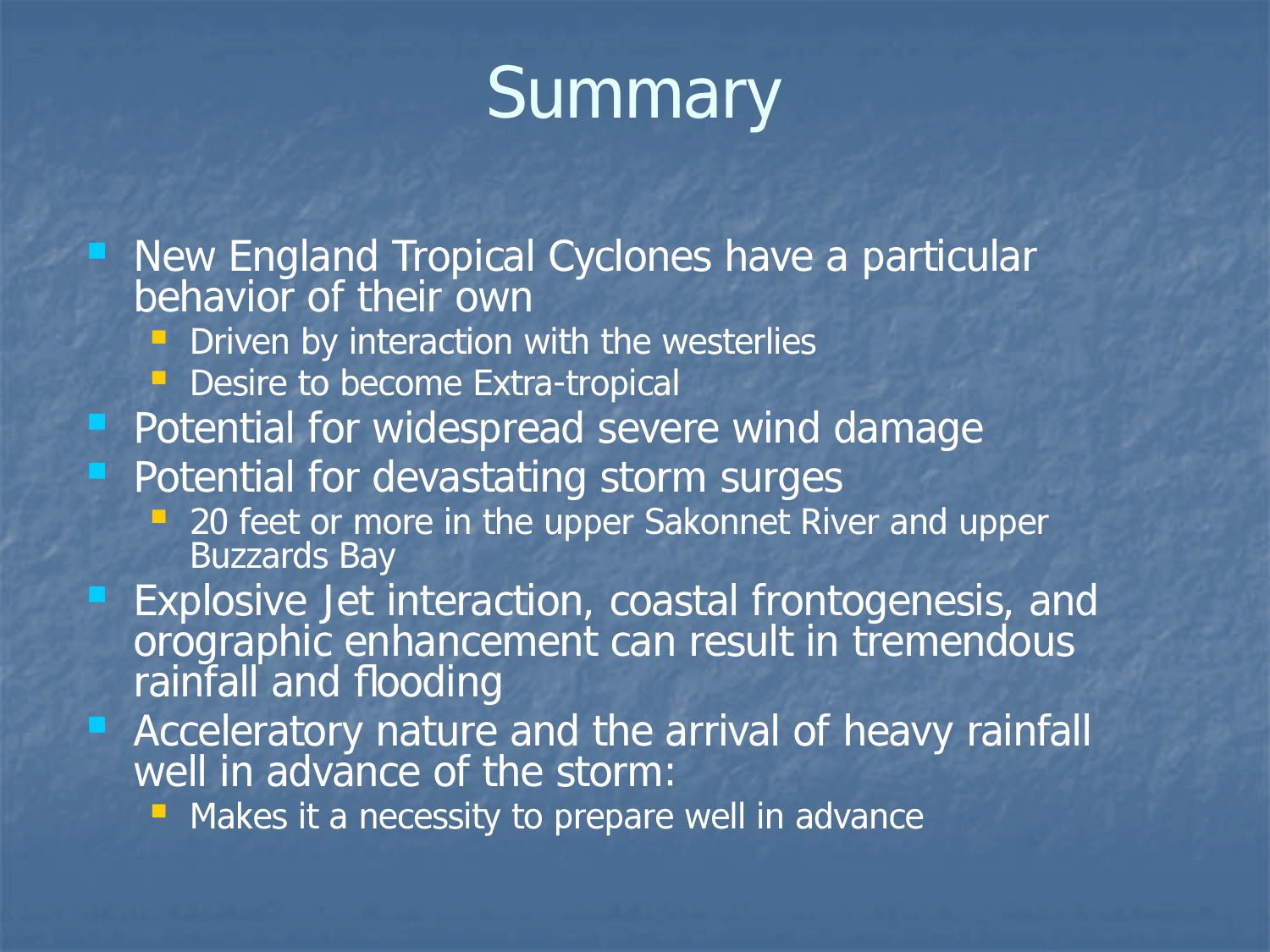

# Summary
New England Tropical Cyclones have a particular behavior of their own
Driven by interaction with the westerlies
Desire to become Extra-tropical
Potential for widespread severe wind damage
Potential for devastating storm surges
20 feet or more in the upper Sakonnet River and upper Buzzards Bay
Explosive Jet interaction, coastal frontogenesis, and orographic enhancement can result in tremendous rainfall and flooding
Acceleratory nature and the arrival of heavy rainfall well in advance of the storm:
Makes it a necessity to prepare well in advance